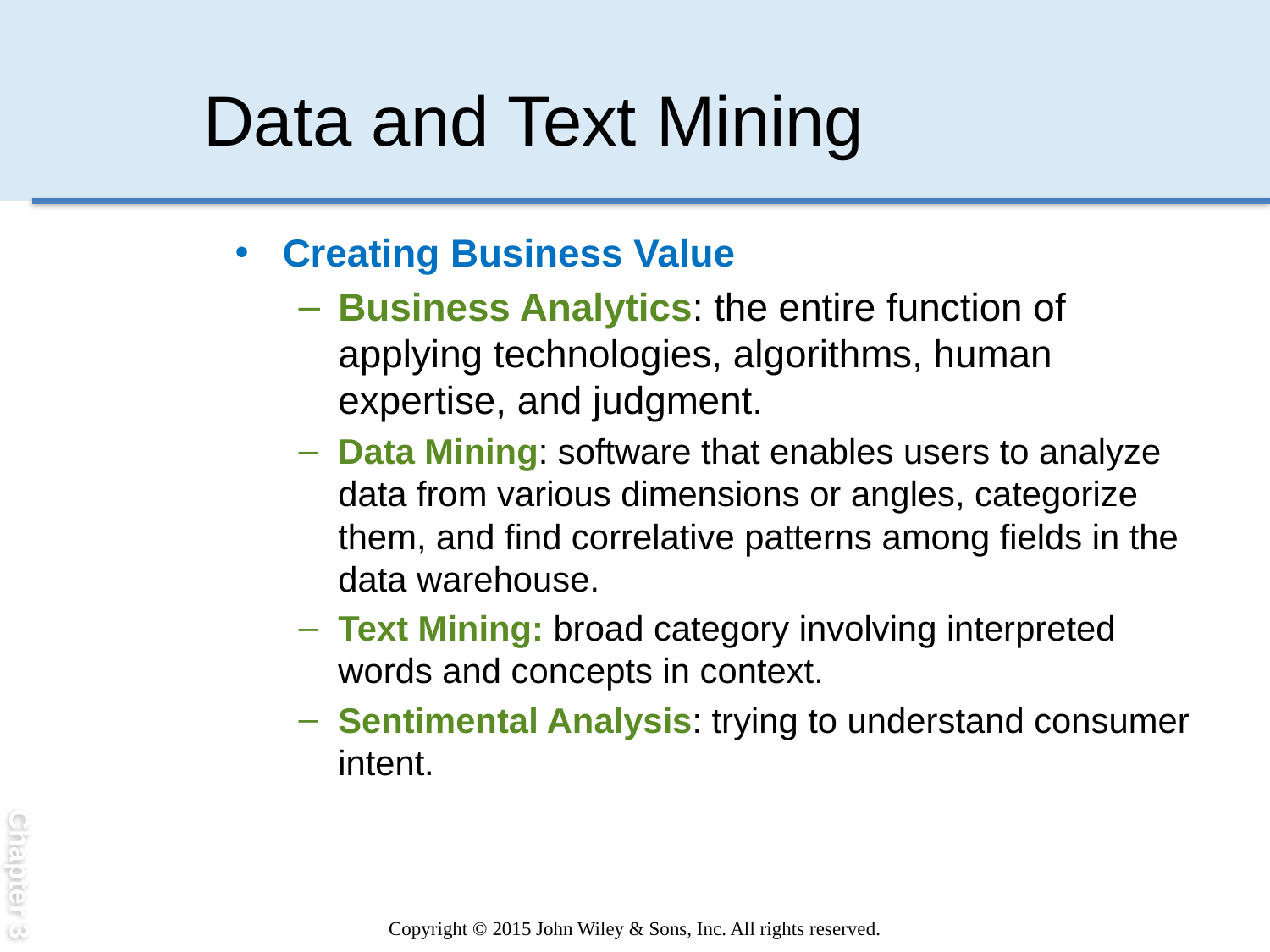

Chapter 3
# Data and Text Mining
Creating Business Value
Business Analytics: the entire function of applying technologies, algorithms, human expertise, and judgment.
Data Mining: software that enables users to analyze data from various dimensions or angles, categorize them, and find correlative patterns among fields in the data warehouse.
Text Mining: broad category involving interpreted words and concepts in context.
Sentimental Analysis: trying to understand consumer intent.